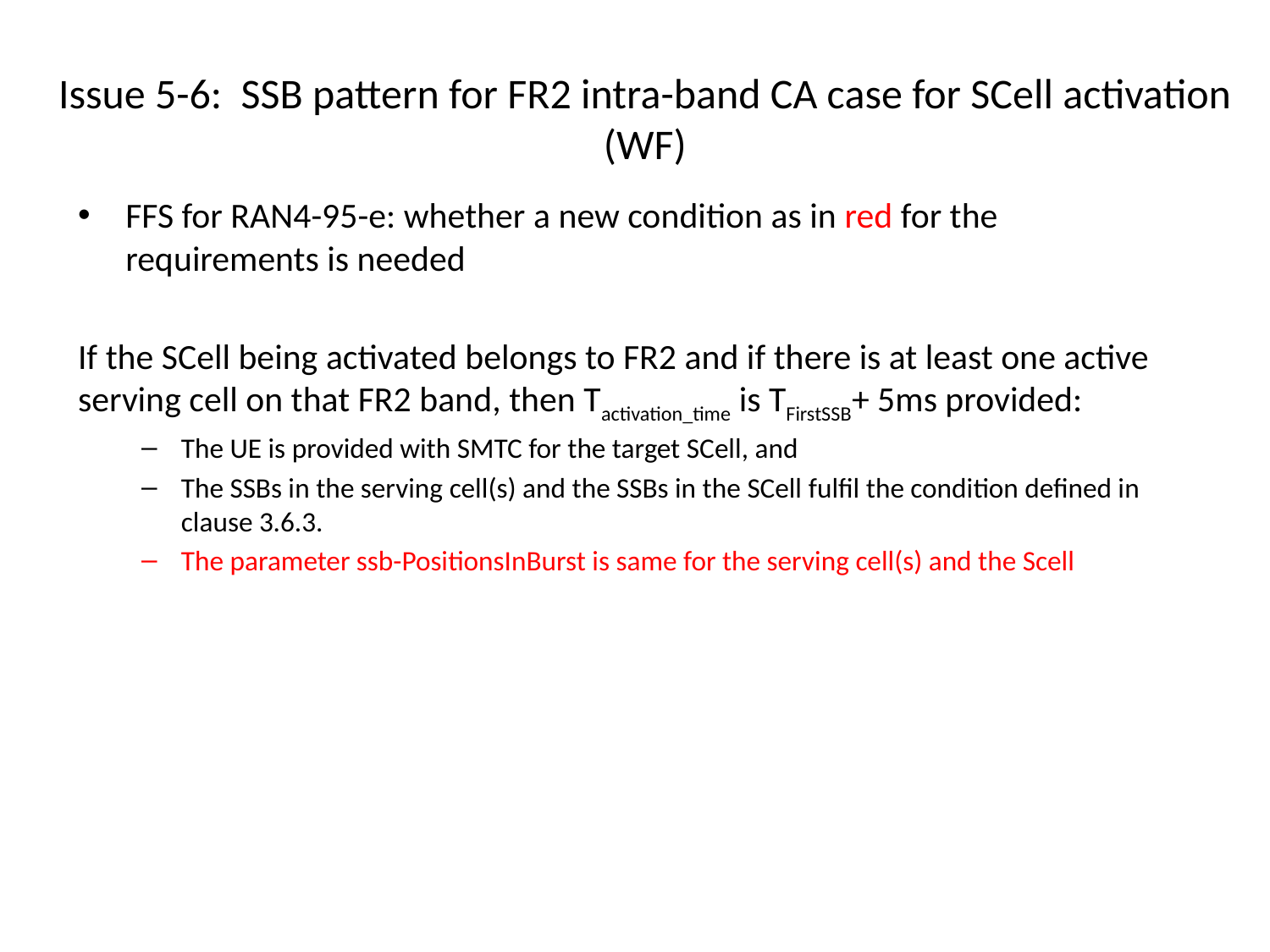

# Issue 5-6:  SSB pattern for FR2 intra-band CA case for SCell activation (WF)
FFS for RAN4-95-e: whether a new condition as in red for the requirements is needed

If the SCell being activated belongs to FR2 and if there is at least one active serving cell on that FR2 band, then Tactivation_time is TFirstSSB+ 5ms provided:
The UE is provided with SMTC for the target SCell, and
The SSBs in the serving cell(s) and the SSBs in the SCell fulfil the condition defined in clause 3.6.3.
The parameter ssb-PositionsInBurst is same for the serving cell(s) and the Scell